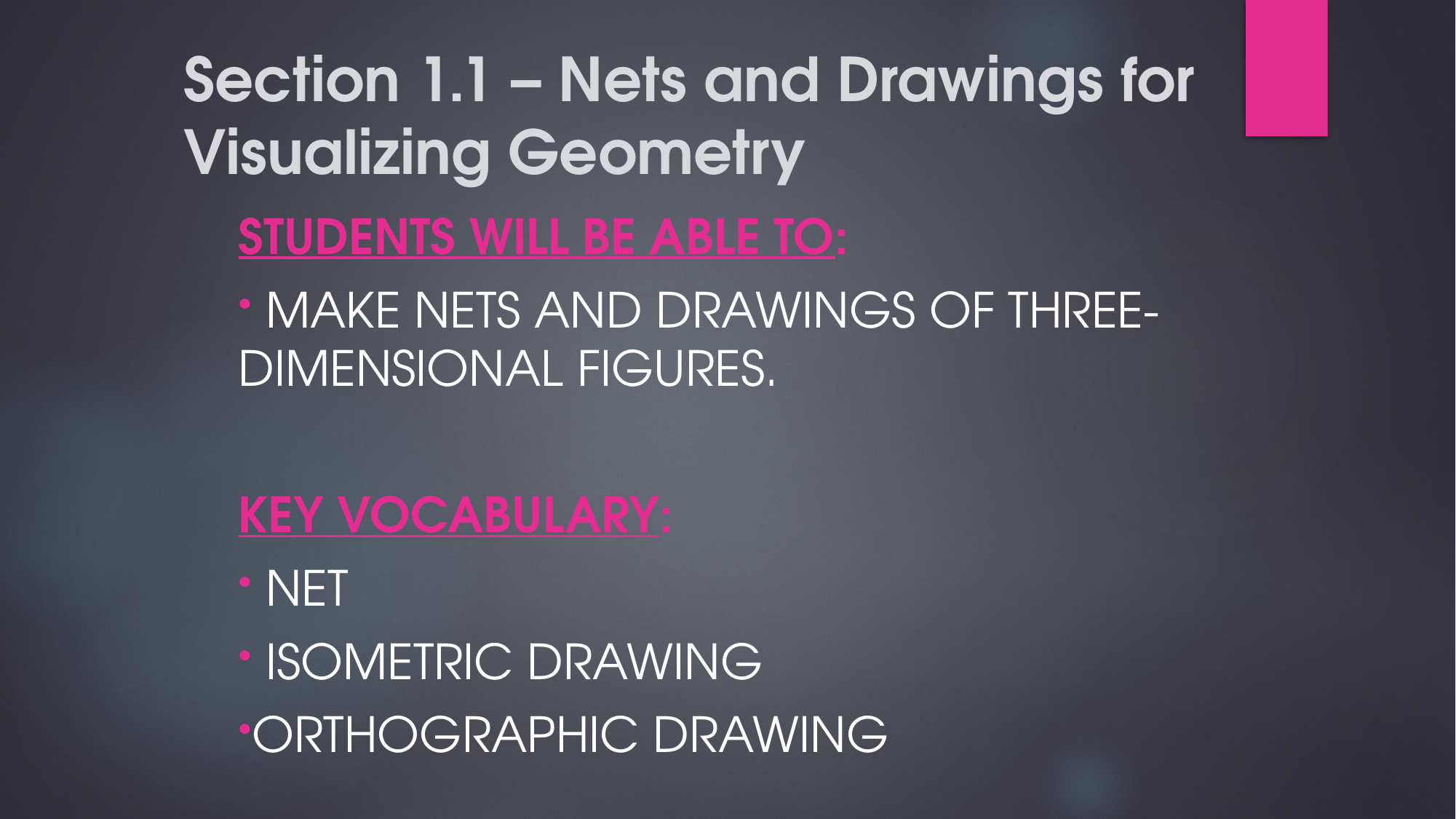

# Section 1.1 – Nets and Drawings for Visualizing Geometry
Students will be able to:
 make nets and drawings of three-dimensional figures.

Key Vocabulary:
 net
 isometric drawing
orthographic drawing